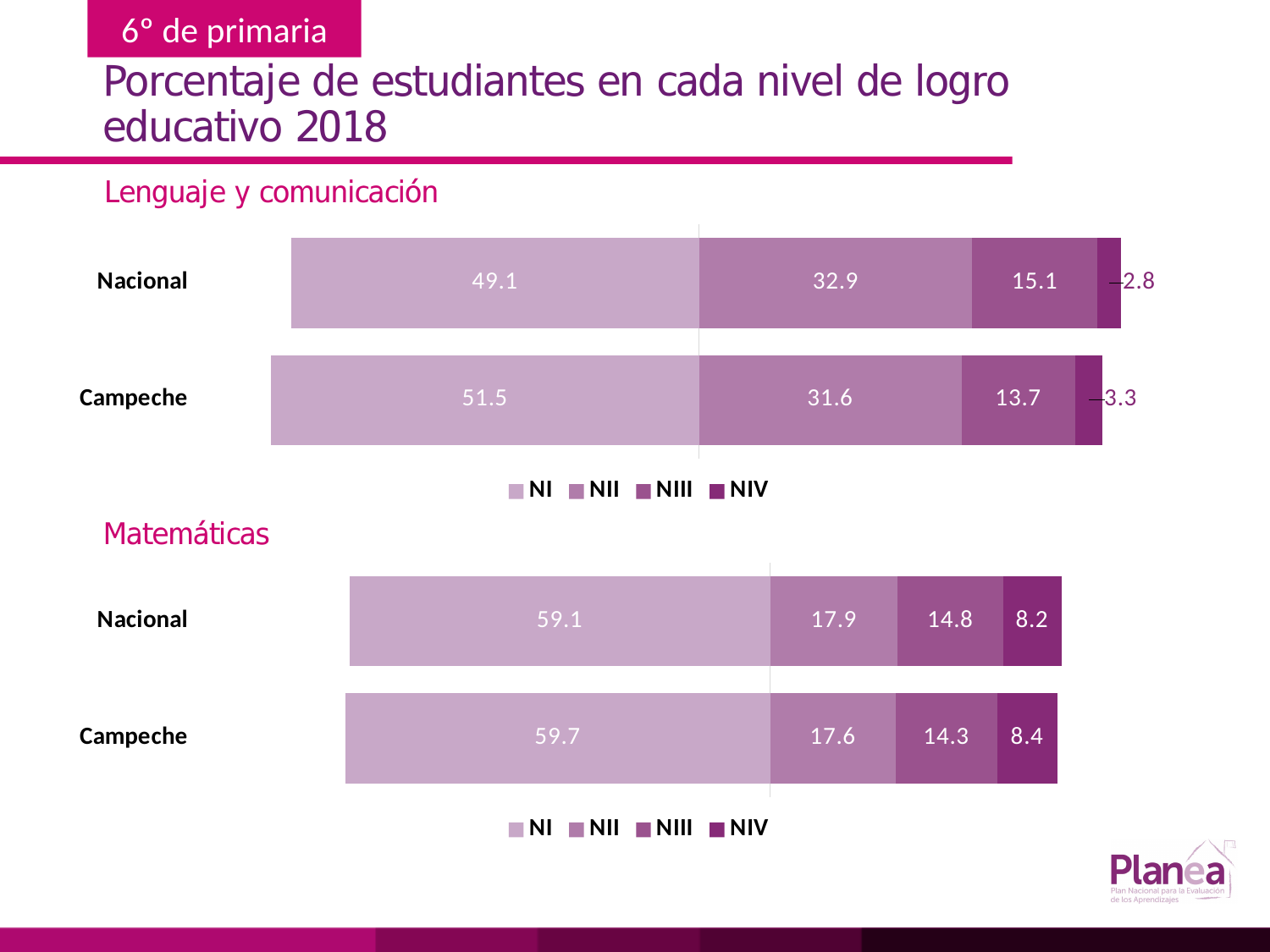

# Porcentaje de estudiantes en cada nivel de logro educativo 2018

Lenguaje y comunicación

### Chart

| Category |  |  |  |  |
|---|---|---|---|---|
| Campeche | -51.5 | 31.6 | 13.7 | 3.3 |
| Nacional | -49.1 | 32.9 | 15.1 | 2.8 |
Matemáticas

### Chart

| Category |  |  |  |  |
|---|---|---|---|---|
| Campeche | -59.7 | 17.6 | 14.3 | 8.4 |
| Nacional | -59.1 | 17.9 | 14.8 | 8.2 |